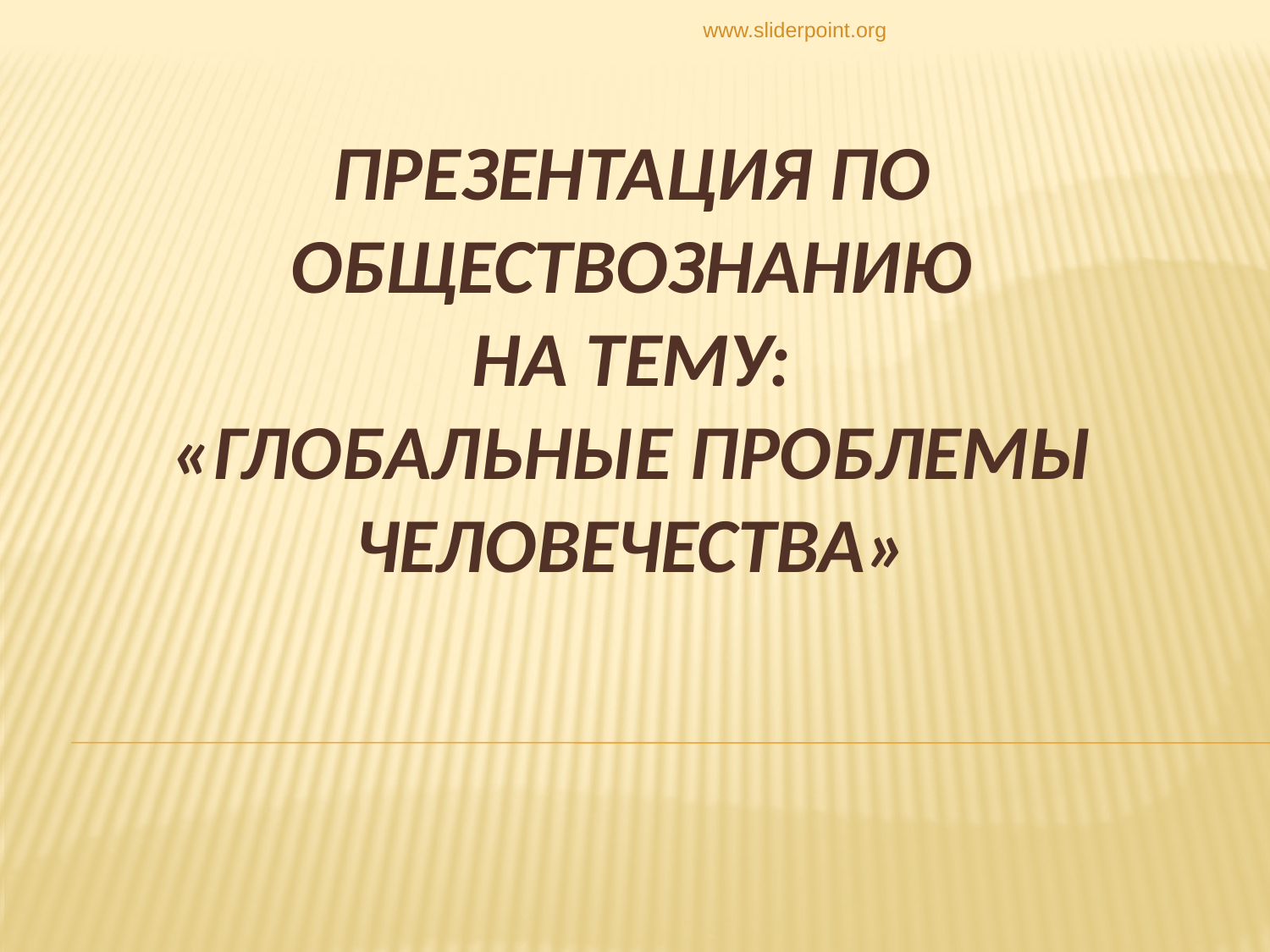

www.sliderpoint.org
# Презентация по обществознанию на тему: «Глобальные проблемы человечества»